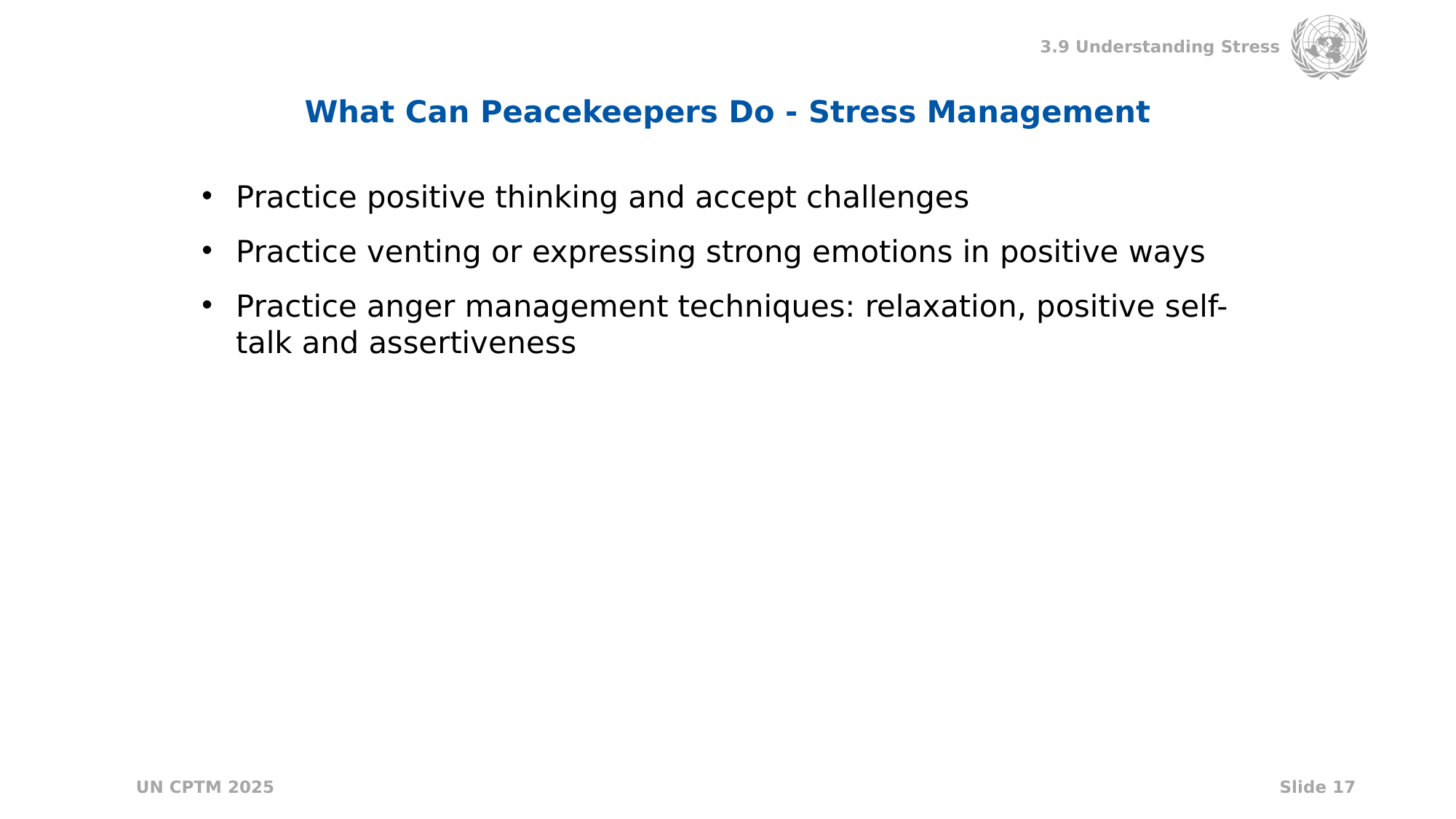

What Can Peacekeepers Do - Stress Management
Practice positive thinking and accept challenges
Practice venting or expressing strong emotions in positive ways
Practice anger management techniques: relaxation, positive self-talk and assertiveness